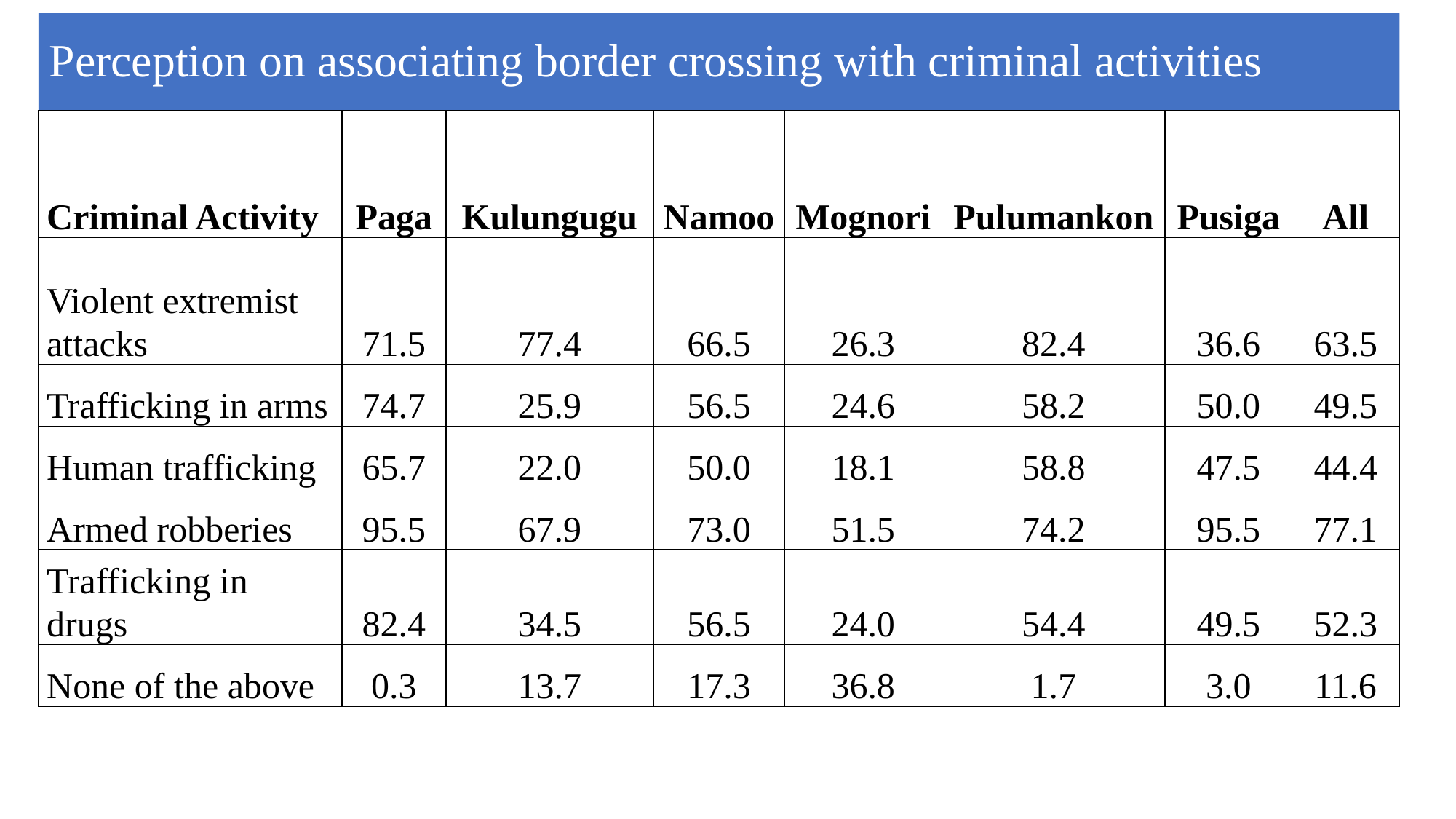

# Perception on associating border crossing with criminal activities
| Criminal Activity | Paga | Kulungugu | Namoo | Mognori | Pulumankon | Pusiga | All |
| --- | --- | --- | --- | --- | --- | --- | --- |
| Violent extremist attacks | 71.5 | 77.4 | 66.5 | 26.3 | 82.4 | 36.6 | 63.5 |
| Trafficking in arms | 74.7 | 25.9 | 56.5 | 24.6 | 58.2 | 50.0 | 49.5 |
| Human trafficking | 65.7 | 22.0 | 50.0 | 18.1 | 58.8 | 47.5 | 44.4 |
| Armed robberies | 95.5 | 67.9 | 73.0 | 51.5 | 74.2 | 95.5 | 77.1 |
| Trafficking in drugs | 82.4 | 34.5 | 56.5 | 24.0 | 54.4 | 49.5 | 52.3 |
| None of the above | 0.3 | 13.7 | 17.3 | 36.8 | 1.7 | 3.0 | 11.6 |